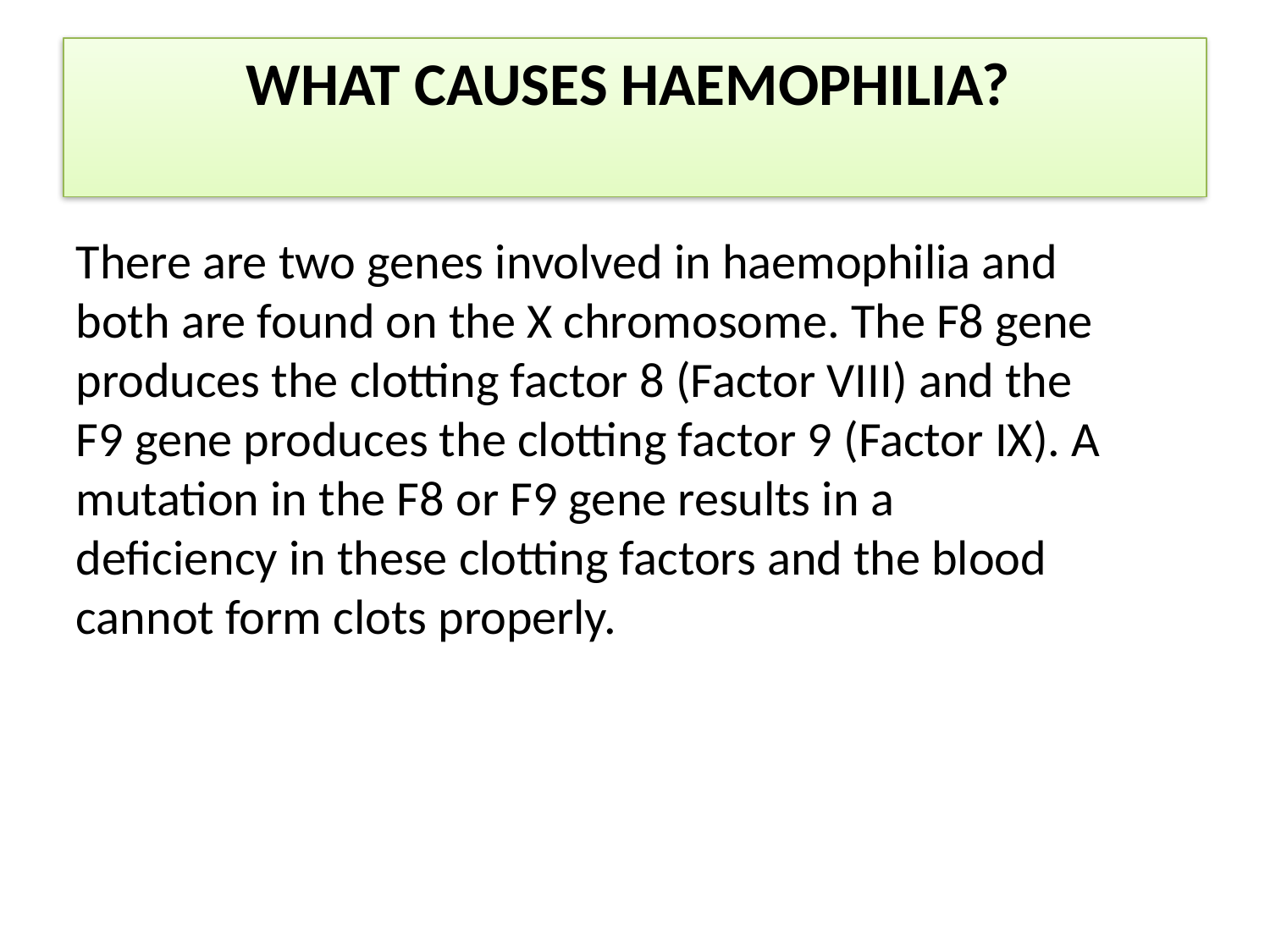

# WHAT CAUSES HAEMOPHILIA?

There are two genes involved in haemophilia and both are found on the X chromosome. The F8 gene produces the clotting factor 8 (Factor VIII) and the F9 gene produces the clotting factor 9 (Factor IX). A mutation in the F8 or F9 gene results in a deficiency in these clotting factors and the blood cannot form clots properly.